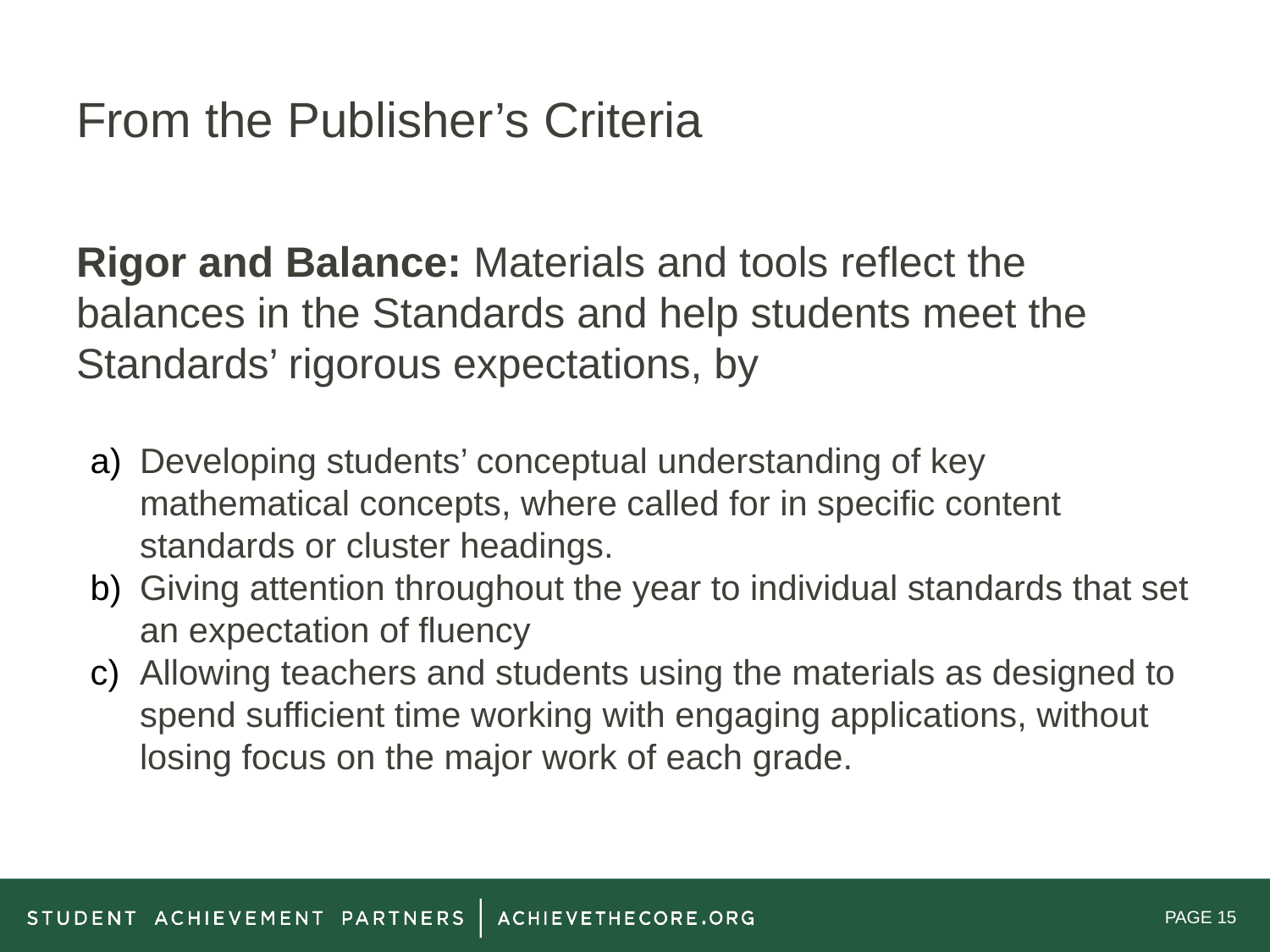

# From the Publisher’s Criteria
Rigor and Balance: Materials and tools reflect the balances in the Standards and help students meet the Standards’ rigorous expectations, by

Developing students’ conceptual understanding of key mathematical concepts, where called for in specific content standards or cluster headings.
Giving attention throughout the year to individual standards that set an expectation of fluency
Allowing teachers and students using the materials as designed to spend sufficient time working with engaging applications, without losing focus on the major work of each grade.